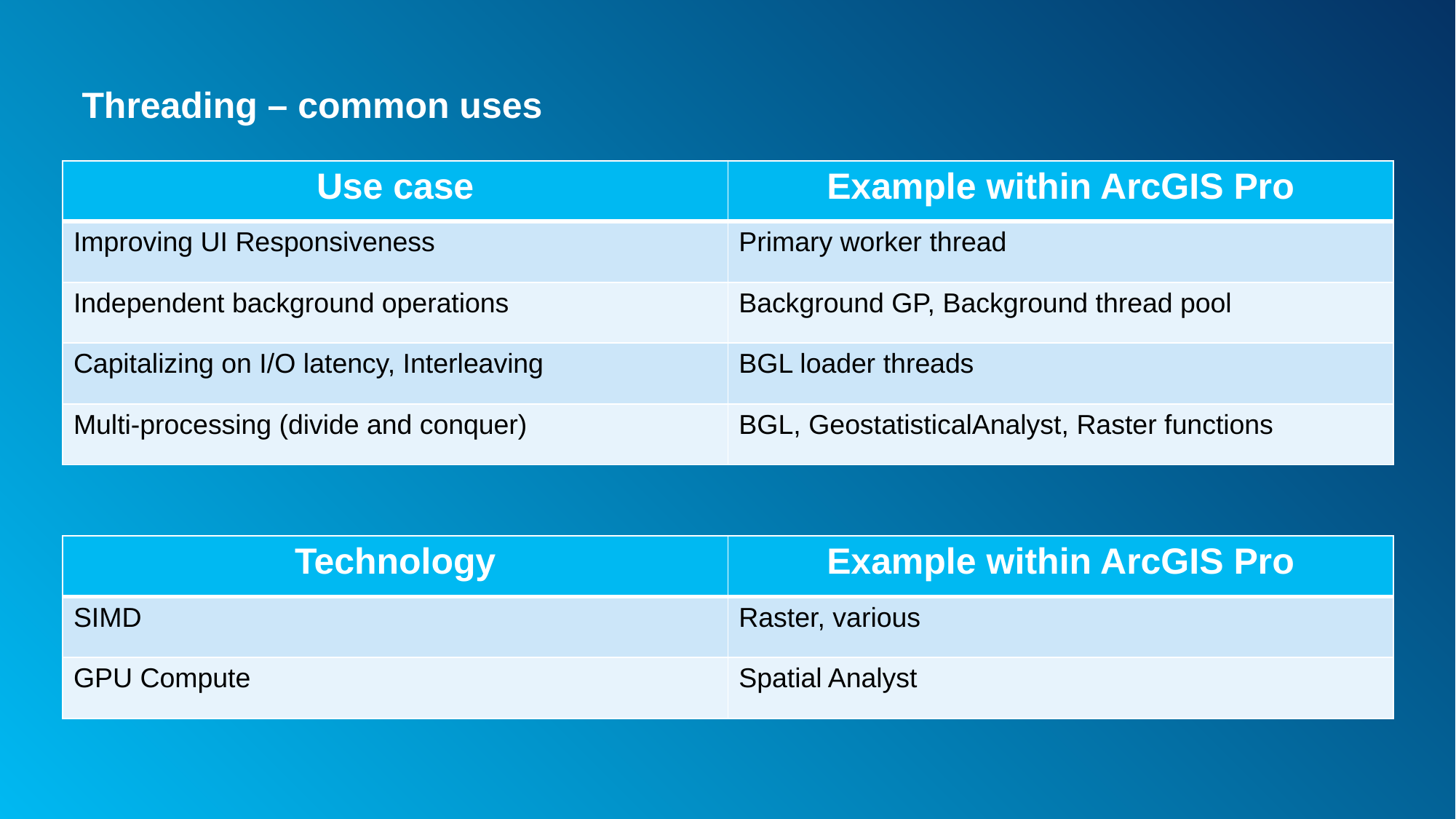

# Threading – common uses
| Use case | Example within ArcGIS Pro |
| --- | --- |
| Improving UI Responsiveness | Primary worker thread |
| Independent background operations | Background GP, Background thread pool |
| Capitalizing on I/O latency, Interleaving | BGL loader threads |
| Multi-processing (divide and conquer) | BGL, GeostatisticalAnalyst, Raster functions |
| Technology | Example within ArcGIS Pro |
| --- | --- |
| SIMD | Raster, various |
| GPU Compute | Spatial Analyst |